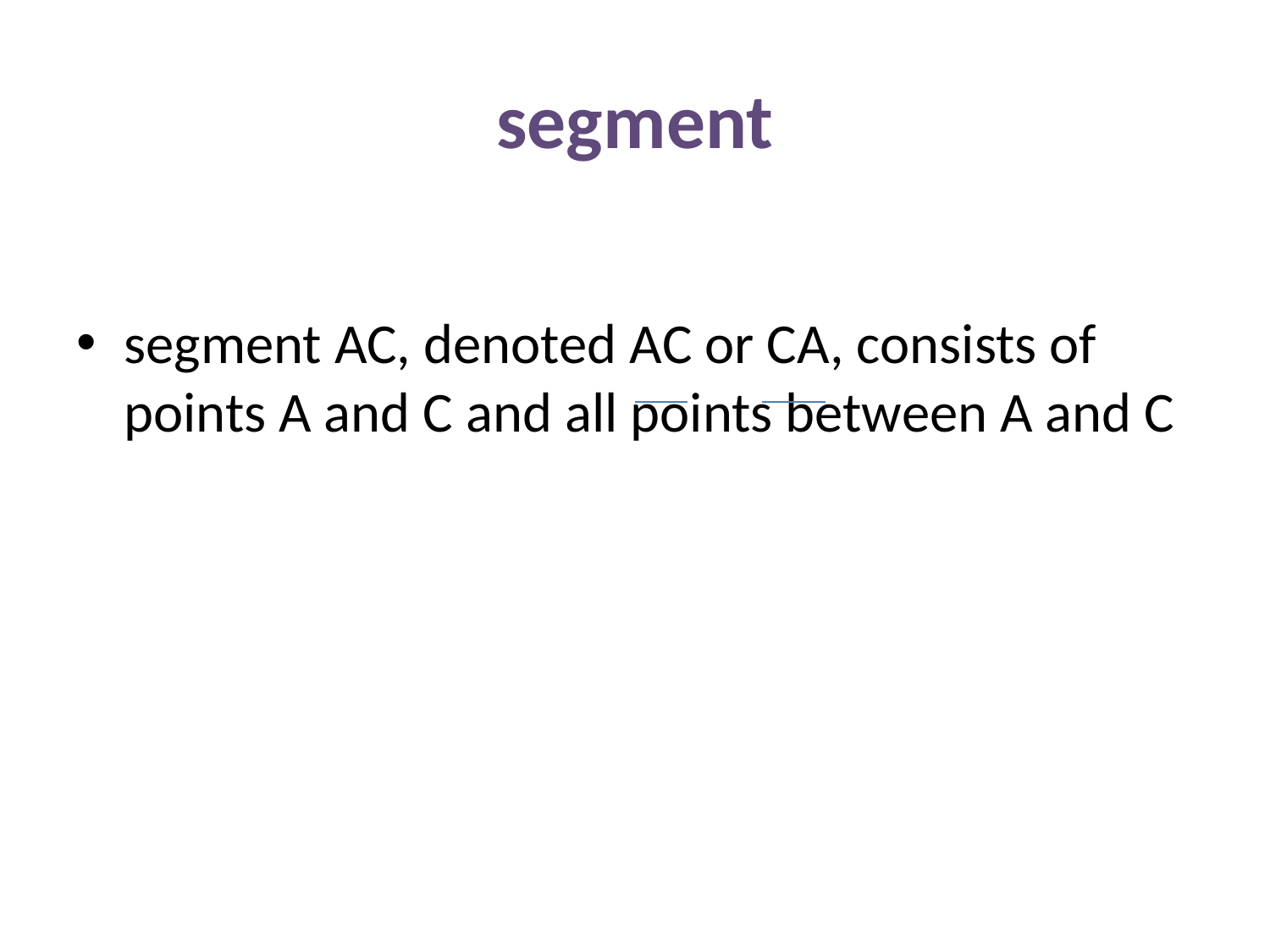

# segment

segment AC, denoted AC or CA, consists of points A and C and all points between A and C